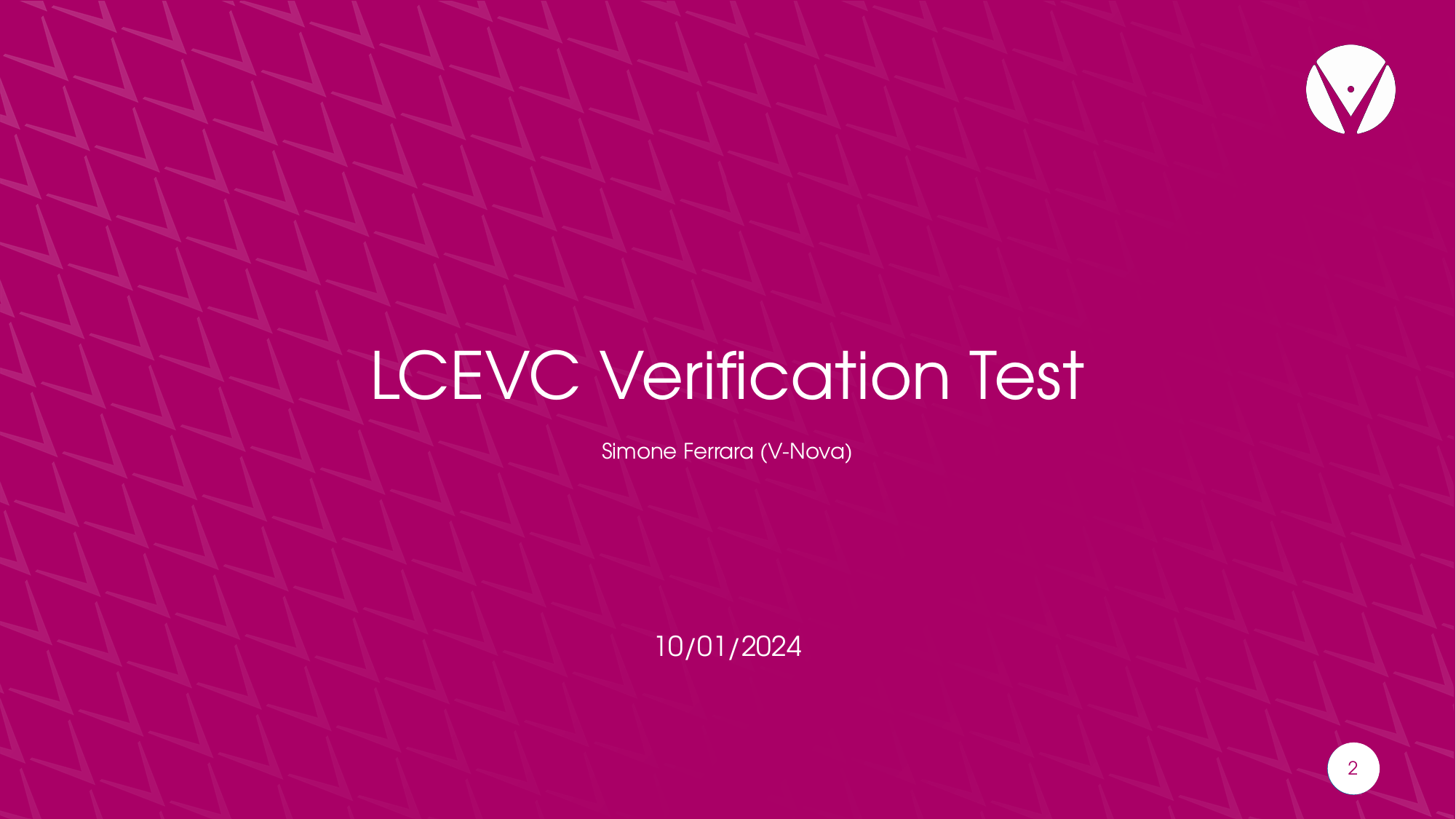

# LCEVC Verification Test
Simone Ferrara (V-Nova)
10/01/2024
2